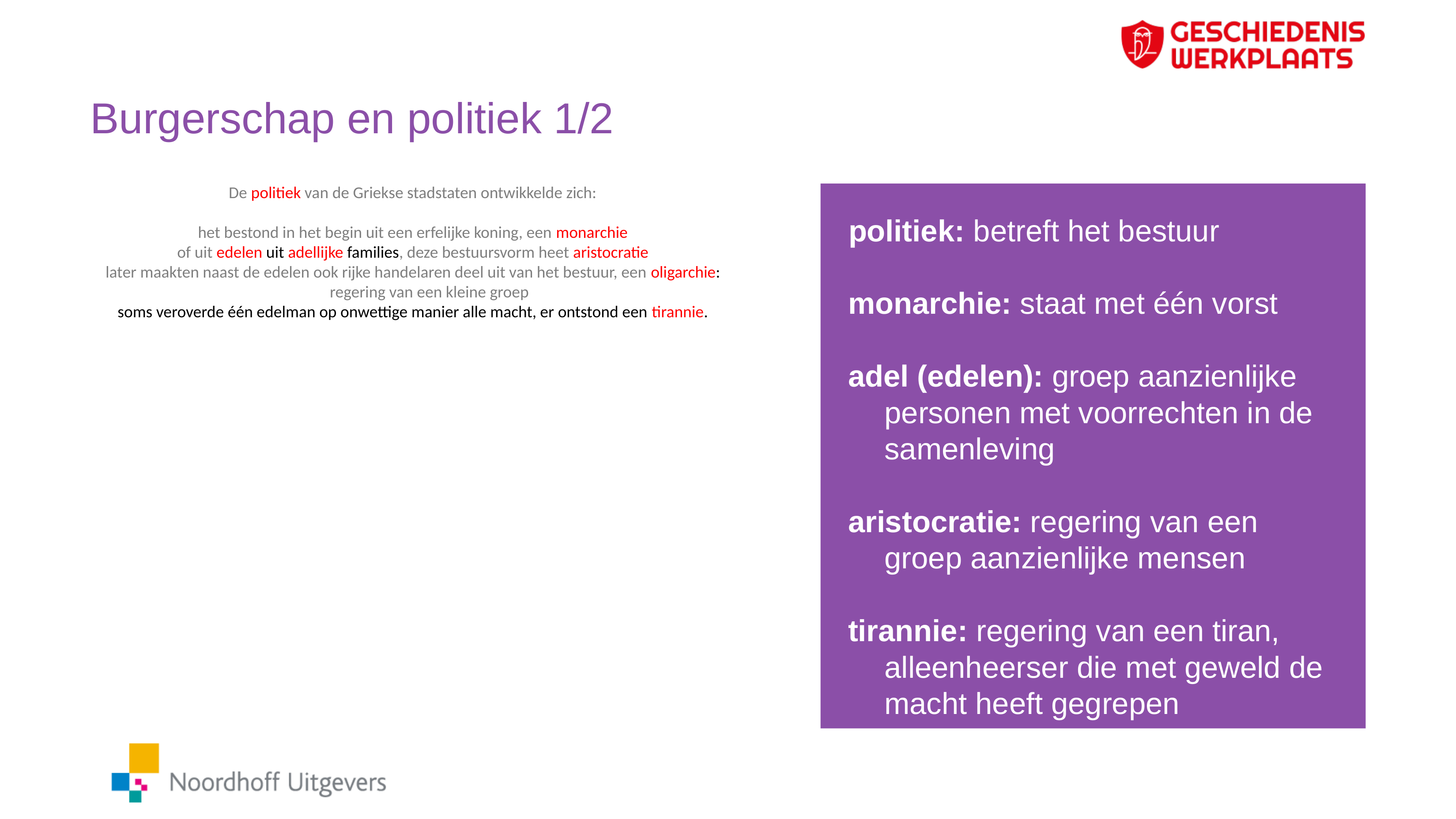

# Burgerschap en politiek 1/2
De politiek van de Griekse stadstaten ontwikkelde zich:
het bestond in het begin uit een erfelijke koning, een monarchie
of uit edelen uit adellijke families, deze bestuursvorm heet aristocratie
later maakten naast de edelen ook rijke handelaren deel uit van het bestuur, een oligarchie: regering van een kleine groep
soms veroverde één edelman op onwettige manier alle macht, er ontstond een tirannie.

politiek: betreft het bestuur

monarchie: staat met één vorst

adel (edelen): groep aanzienlijke personen met voorrechten in de samenleving

aristocratie: regering van een groep aanzienlijke mensen

tirannie: regering van een tiran, alleenheerser die met geweld de macht heeft gegrepen